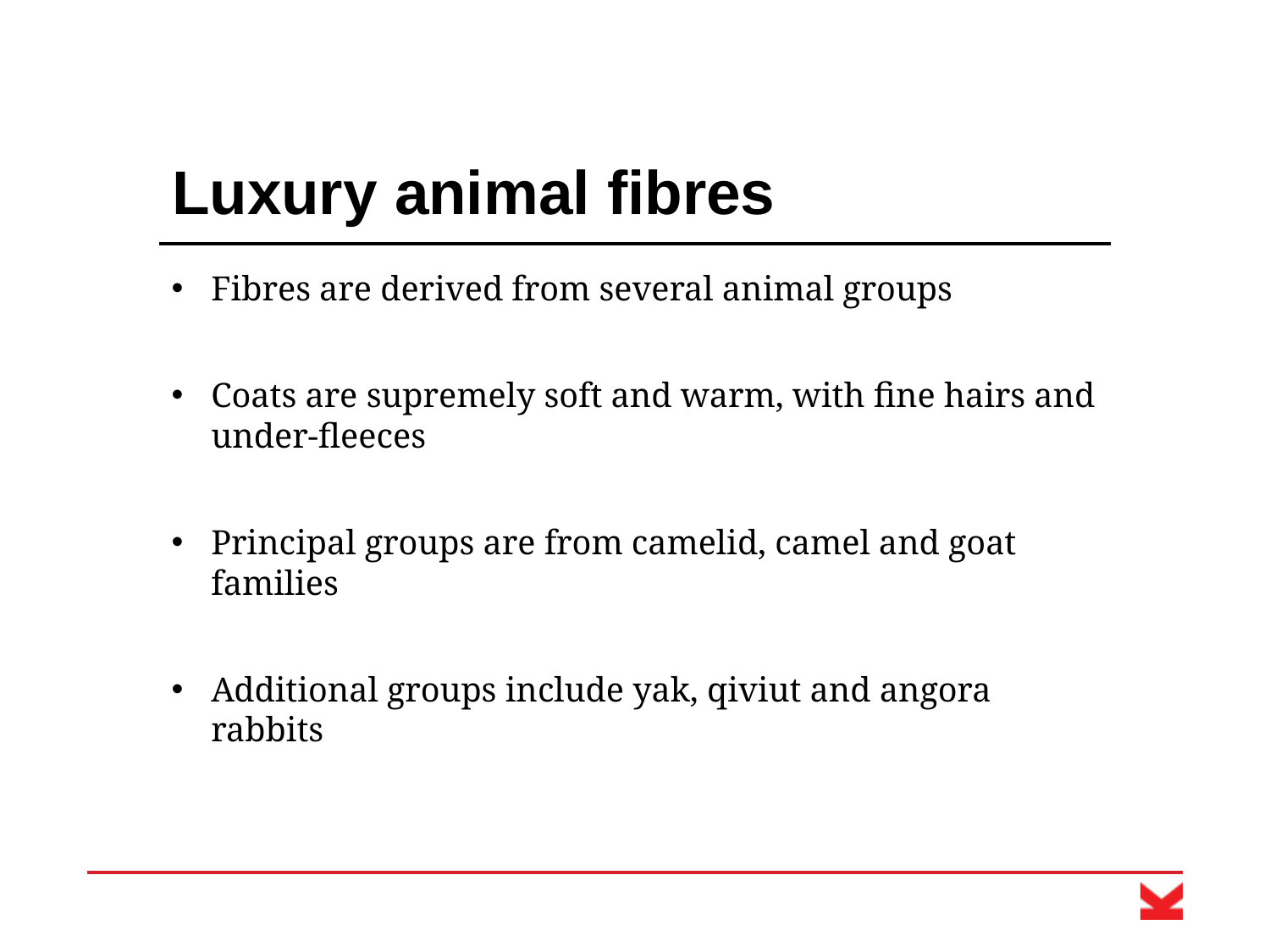

# Luxury animal fibres
Fibres are derived from several animal groups

Coats are supremely soft and warm, with fine hairs and under-fleeces

Principal groups are from camelid, camel and goat families

Additional groups include yak, qiviut and angora rabbits